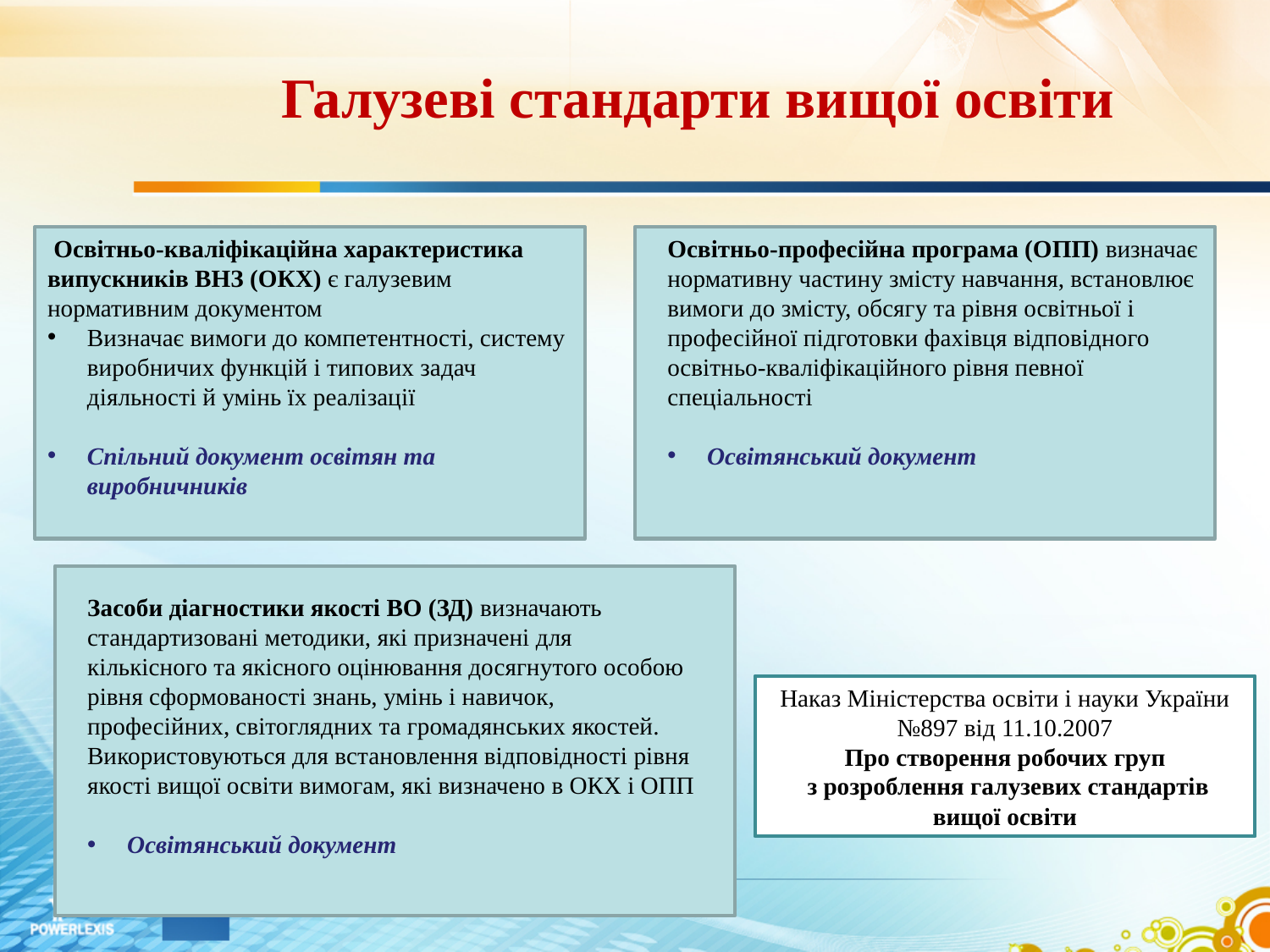

# Галузеві стандарти вищої освіти

 Освітньо-кваліфікаційна характеристика випускників ВНЗ (ОКХ) є галузевим нормативним документом
Визначає вимоги до компетентності, систему виробничих функцій і типових задач діяльності й умінь їх реалізації

Спільний документ освітян та виробничників

Освітньо-професійна програма (ОПП) визначає нормативну частину змісту навчання, встановлює вимоги до змісту, обсягу та рівня освітньої і професійної підготовки фахівця відповідного освітньо-кваліфікаційного рівня певної спеціальності

Освітянський документ

Засоби діагностики якості ВО (ЗД) визначають стандартизовані методики, які призначені для кількісного та якісного оцінювання досягнутого особою рівня сформованості знань, умінь і навичок, професійних, світоглядних та громадянських якостей.
Використовуються для встановлення відповідності рівня якості вищої освіти вимогам, які визначено в ОКХ і ОПП

Освітянський документ

Наказ Міністерства освіти і науки України №897 від 11.10.2007
Про створення робочих груп
 з розроблення галузевих стандартів вищої освіти